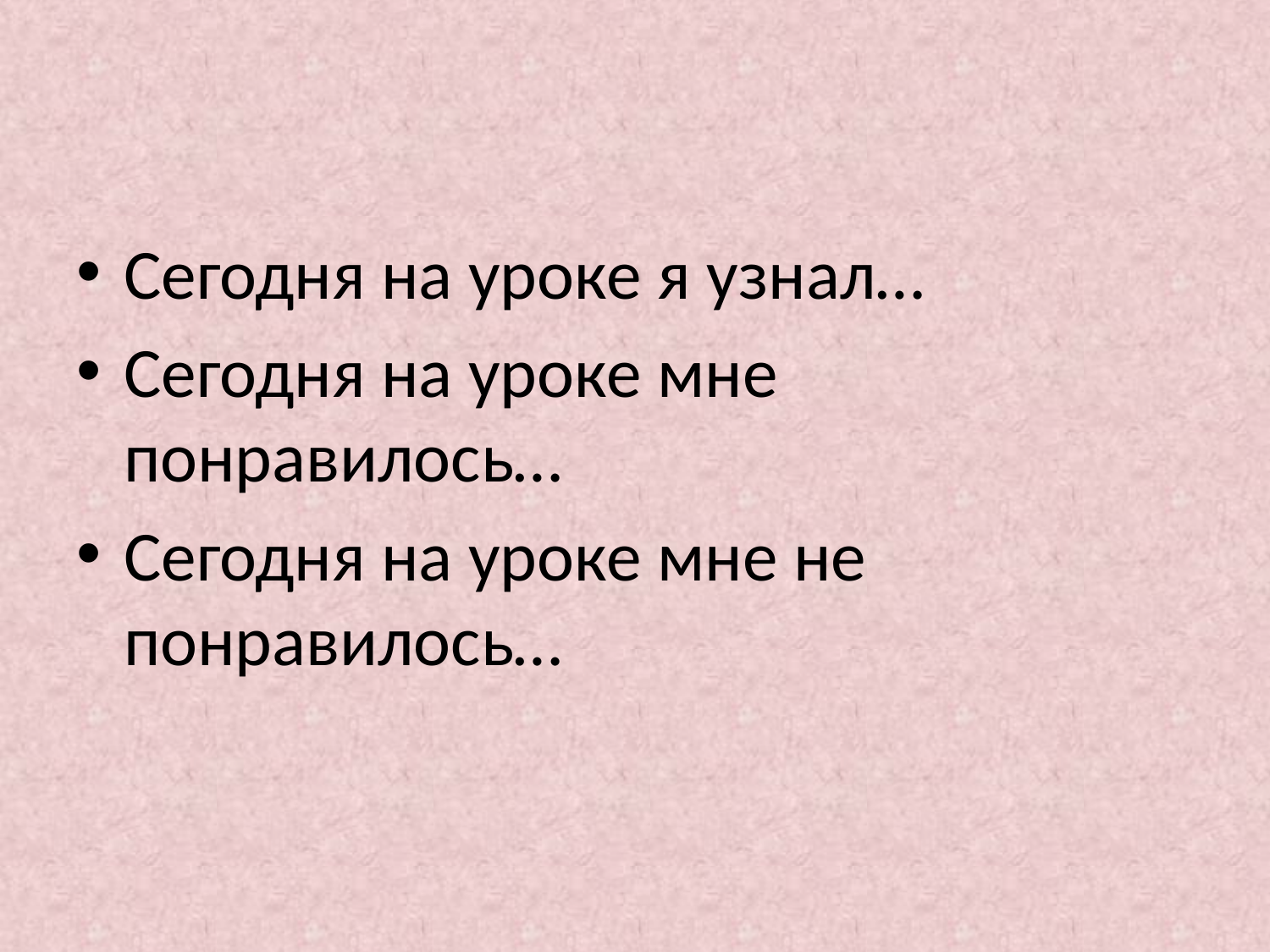

Сегодня на уроке я узнал…
Сегодня на уроке мне понравилось…
Сегодня на уроке мне не понравилось…